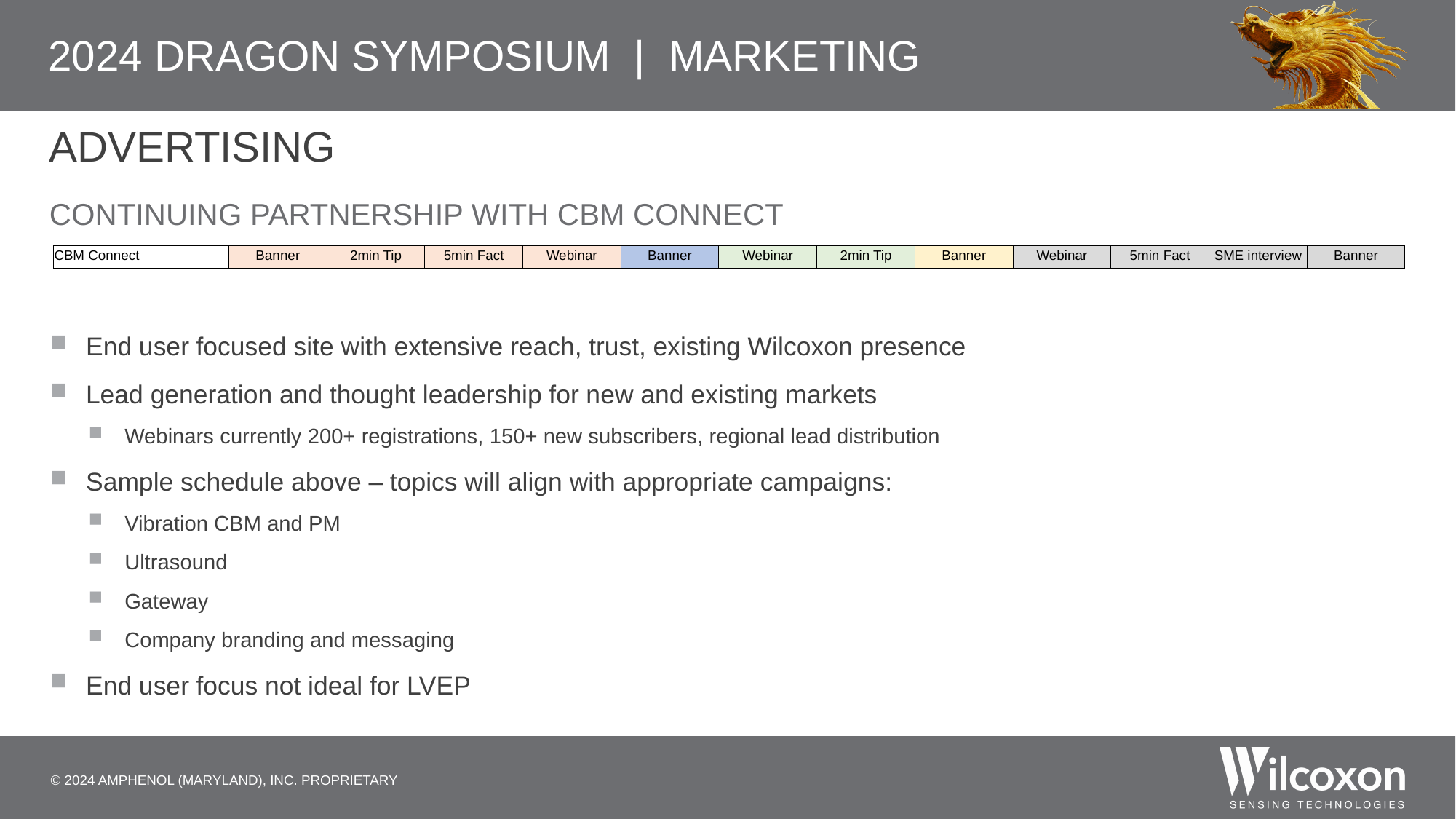

# Advertising
Continuing partnership with CBM Connect
| CBM Connect | Banner | 2min Tip | 5min Fact | Webinar | Banner | Webinar | 2min Tip | Banner | Webinar | 5min Fact | SME interview | Banner |
| --- | --- | --- | --- | --- | --- | --- | --- | --- | --- | --- | --- | --- |
End user focused site with extensive reach, trust, existing Wilcoxon presence
Lead generation and thought leadership for new and existing markets
Webinars currently 200+ registrations, 150+ new subscribers, regional lead distribution
Sample schedule above – topics will align with appropriate campaigns:
Vibration CBM and PM
Ultrasound
Gateway
Company branding and messaging
End user focus not ideal for LVEP
© 2024 Amphenol (Maryland), Inc. Proprietary